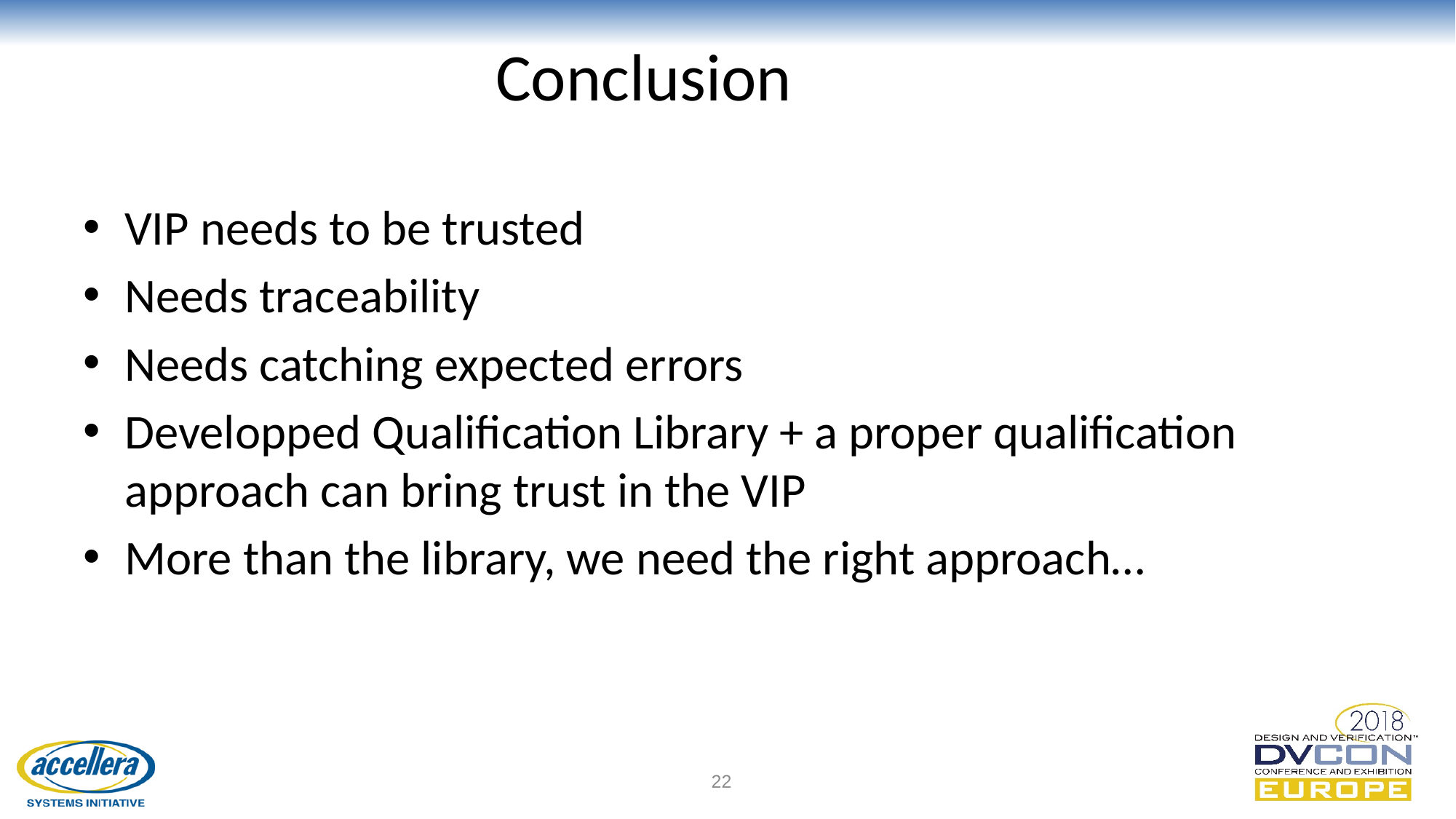

# Conclusion
VIP needs to be trusted
Needs traceability
Needs catching expected errors
Developped Qualification Library + a proper qualification approach can bring trust in the VIP
More than the library, we need the right approach…
22